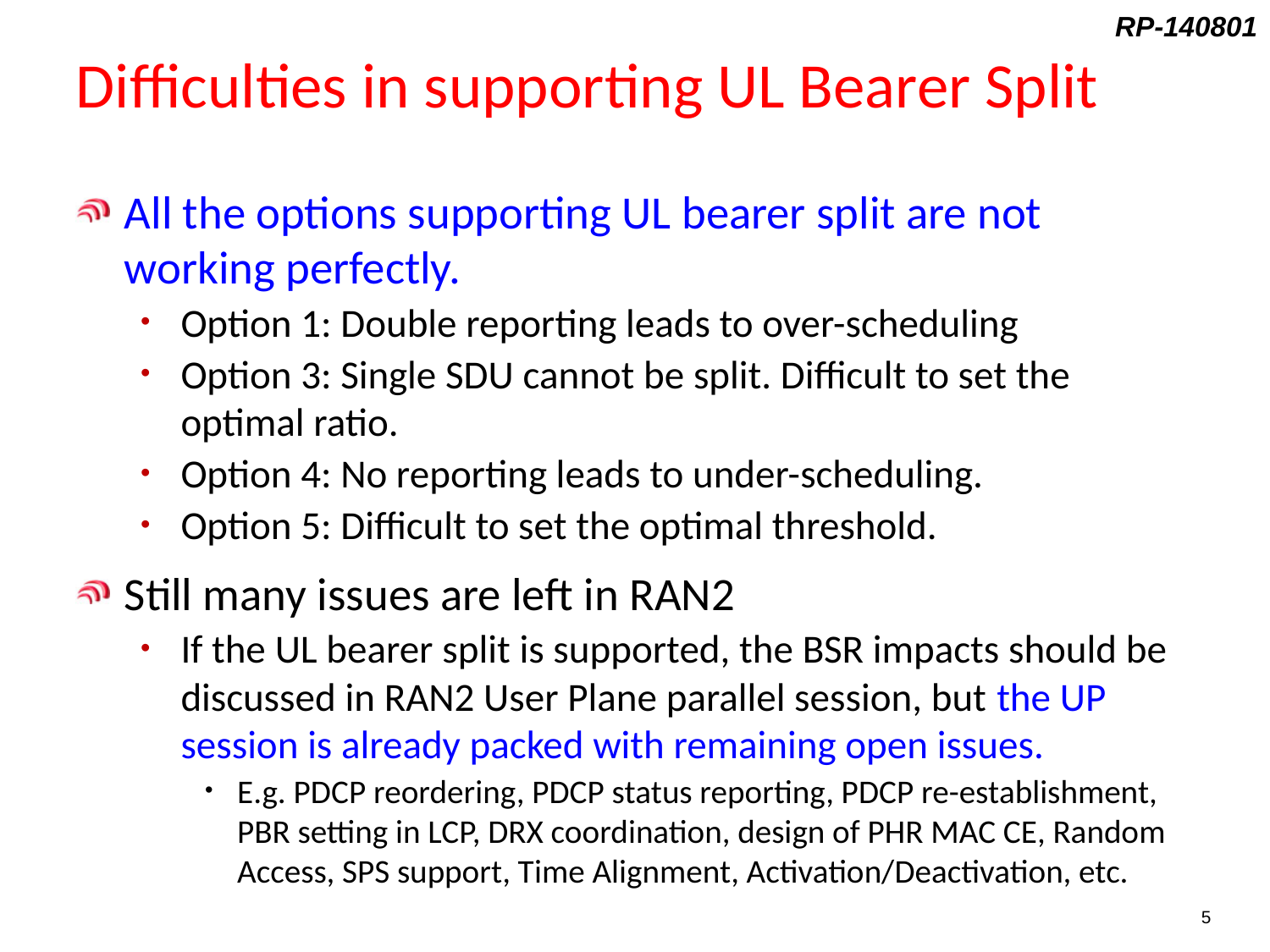

# Difficulties in supporting UL Bearer Split
All the options supporting UL bearer split are not working perfectly.
Option 1: Double reporting leads to over-scheduling
Option 3: Single SDU cannot be split. Difficult to set the optimal ratio.
Option 4: No reporting leads to under-scheduling.
Option 5: Difficult to set the optimal threshold.
Still many issues are left in RAN2
If the UL bearer split is supported, the BSR impacts should be discussed in RAN2 User Plane parallel session, but the UP session is already packed with remaining open issues.
E.g. PDCP reordering, PDCP status reporting, PDCP re-establishment, PBR setting in LCP, DRX coordination, design of PHR MAC CE, Random Access, SPS support, Time Alignment, Activation/Deactivation, etc.
5